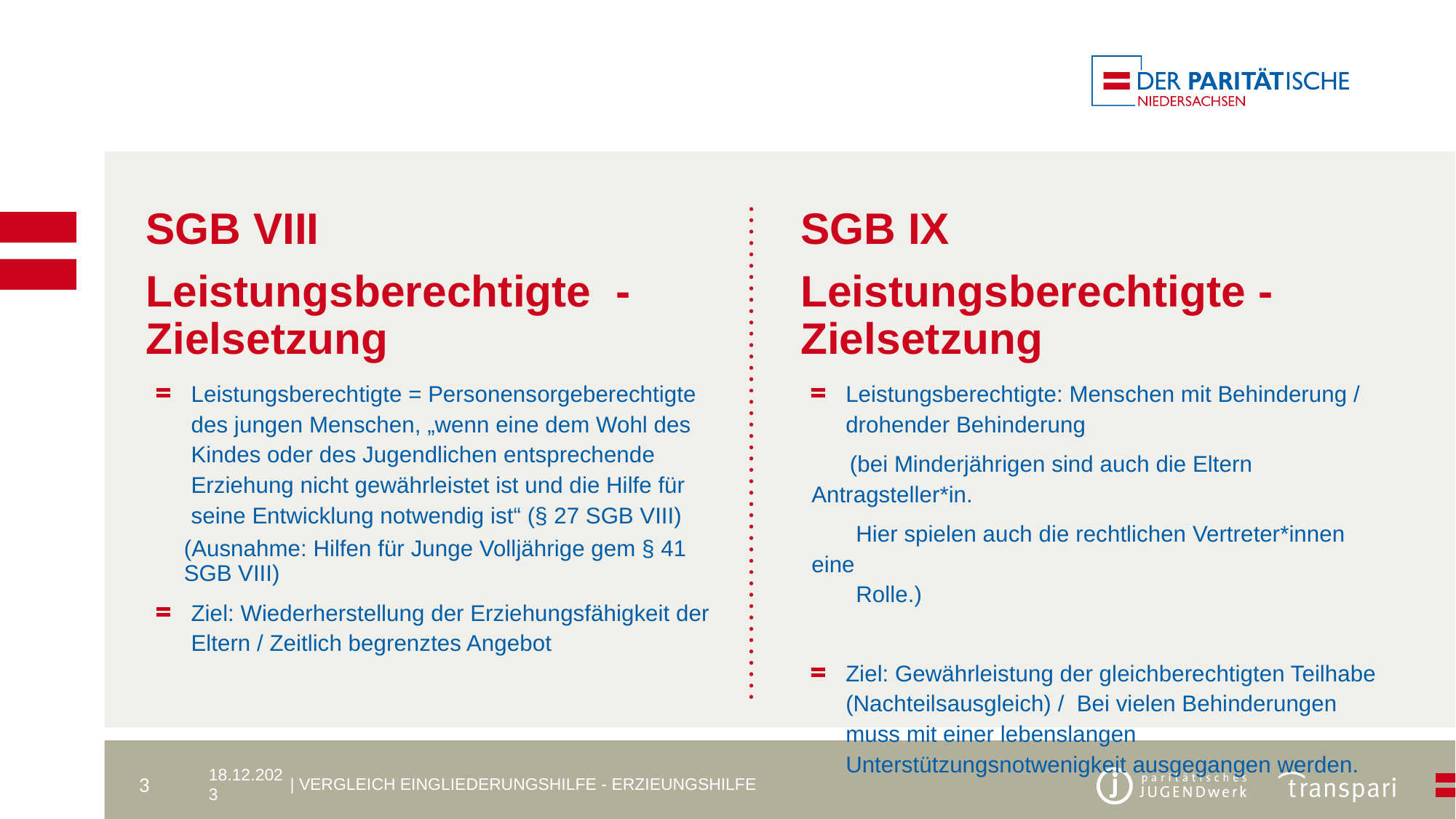

SGB VIII
Leistungsberechtigte  - Zielsetzung
SGB IX
Leistungsberechtigte - Zielsetzung

Leistungsberechtigte = Personensorgeberechtigte des jungen Menschen, „wenn eine dem Wohl des Kindes oder des Jugendlichen entsprechende Erziehung nicht gewährleistet ist und die Hilfe für seine Entwicklung notwendig ist“ (§ 27 SGB VIII)
(Ausnahme: Hilfen für Junge Volljährige gem § 41 SGB VIII)
Ziel: Wiederherstellung der Erziehungsfähigkeit der Eltern / Zeitlich begrenztes Angebot

Leistungsberechtigte: Menschen mit Behinderung / drohender Behinderung
      (bei Minderjährigen sind auch die Eltern Antragsteller*in.
       Hier spielen auch die rechtlichen Vertreter*innen eine
       Rolle.)

Ziel: Gewährleistung der gleichberechtigten Teilhabe (Nachteilsausgleich) /  Bei vielen Behinderungen muss mit einer lebenslangen Unterstützungsnotwenigkeit ausgegangen werden.

18.12.2023
3
| vergleich eingliederungshilfe - erzieungshilfe